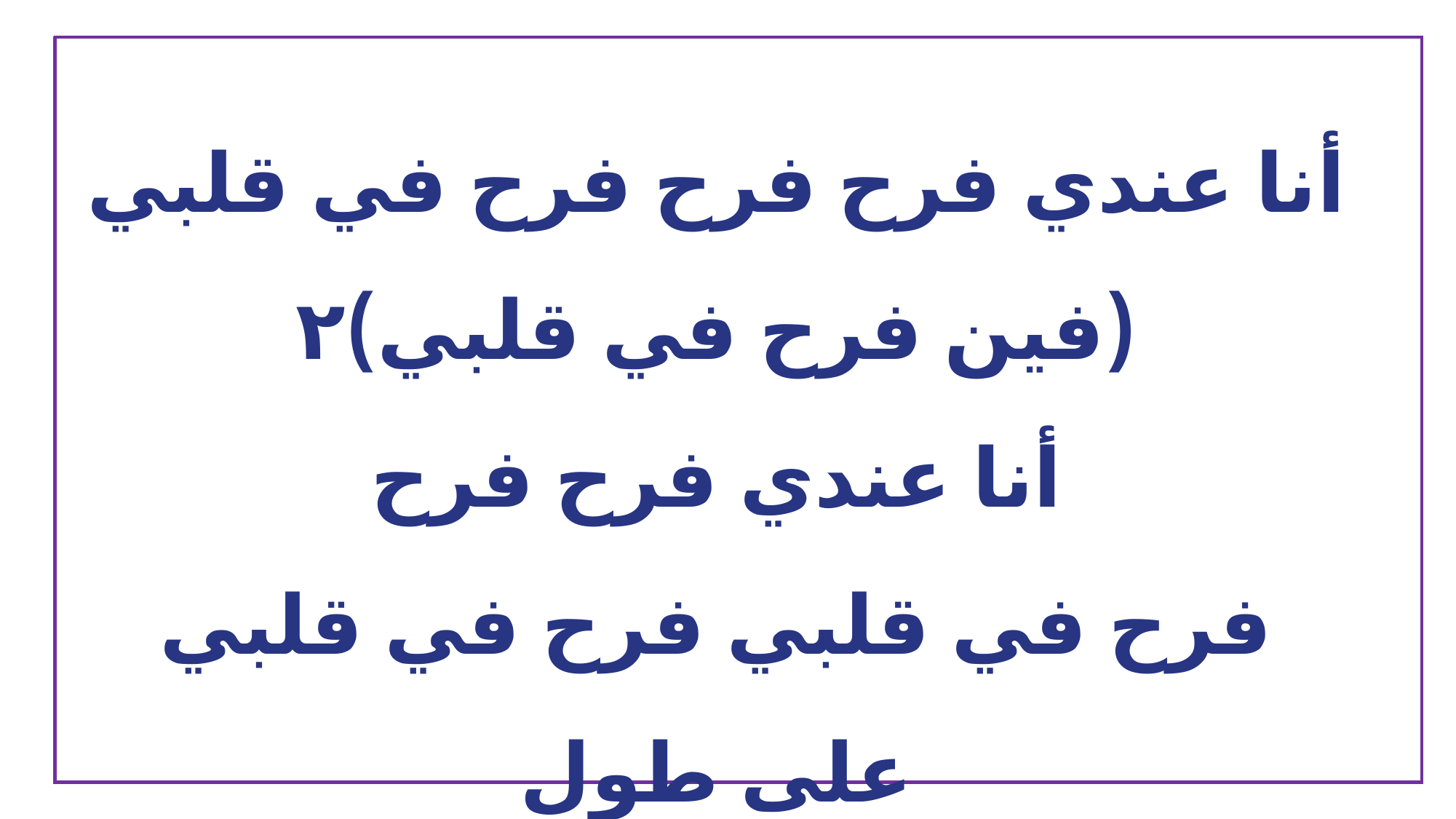

أنا عندي فرح فرح فرح في قلبي
(فين فرح في قلبي)٢
أنا عندي فرح فرح
فرح في قلبي فرح في قلبي على طول